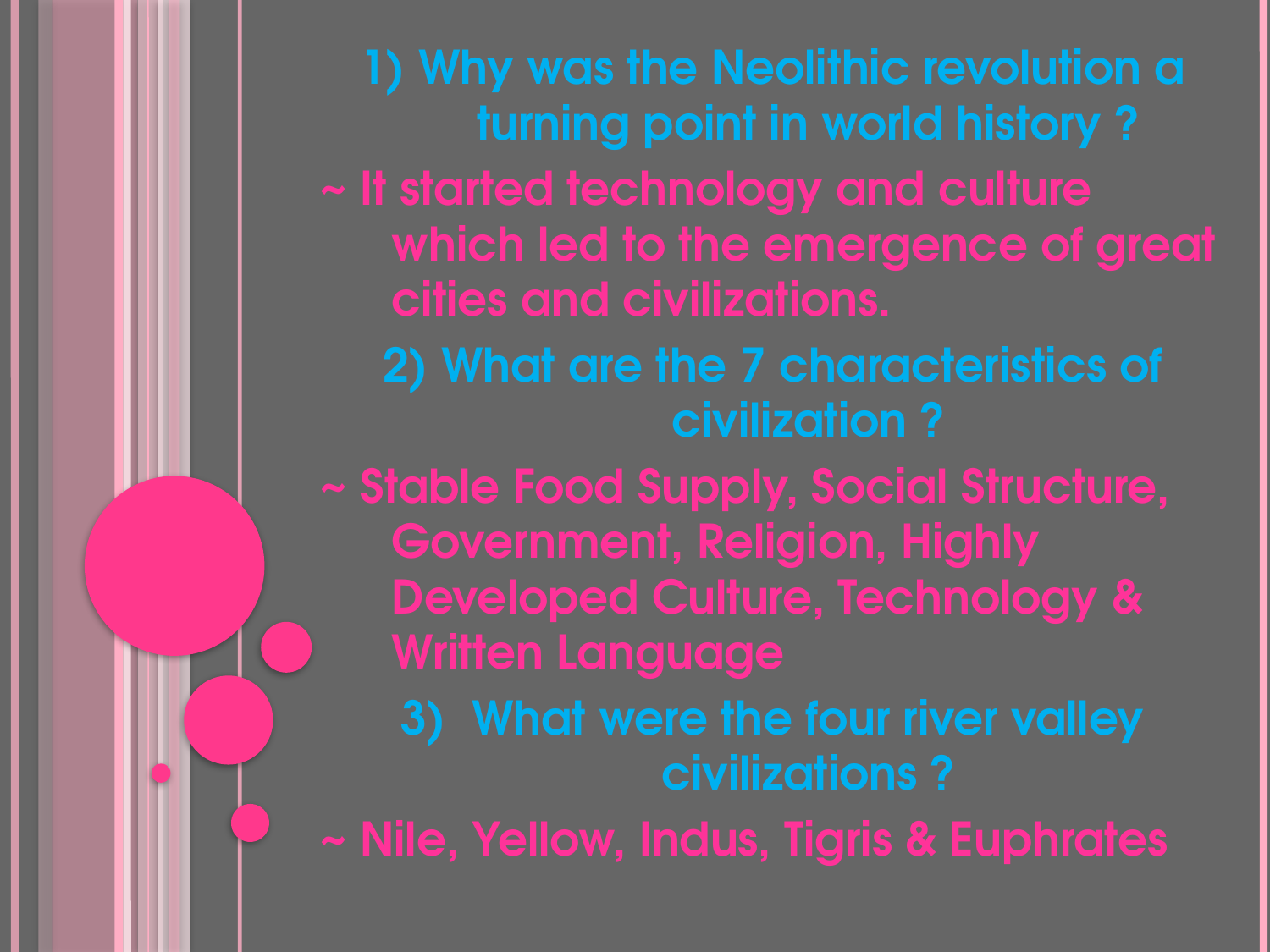

1) Why was the Neolithic revolution a turning point in world history ?
~ It started technology and culture which led to the emergence of great cities and civilizations.
2) What are the 7 characteristics of civilization ?
~ Stable Food Supply, Social Structure, Government, Religion, Highly Developed Culture, Technology & Written Language
3)  What were the four river valley civilizations ?
~ Nile, Yellow, Indus, Tigris & Euphrates